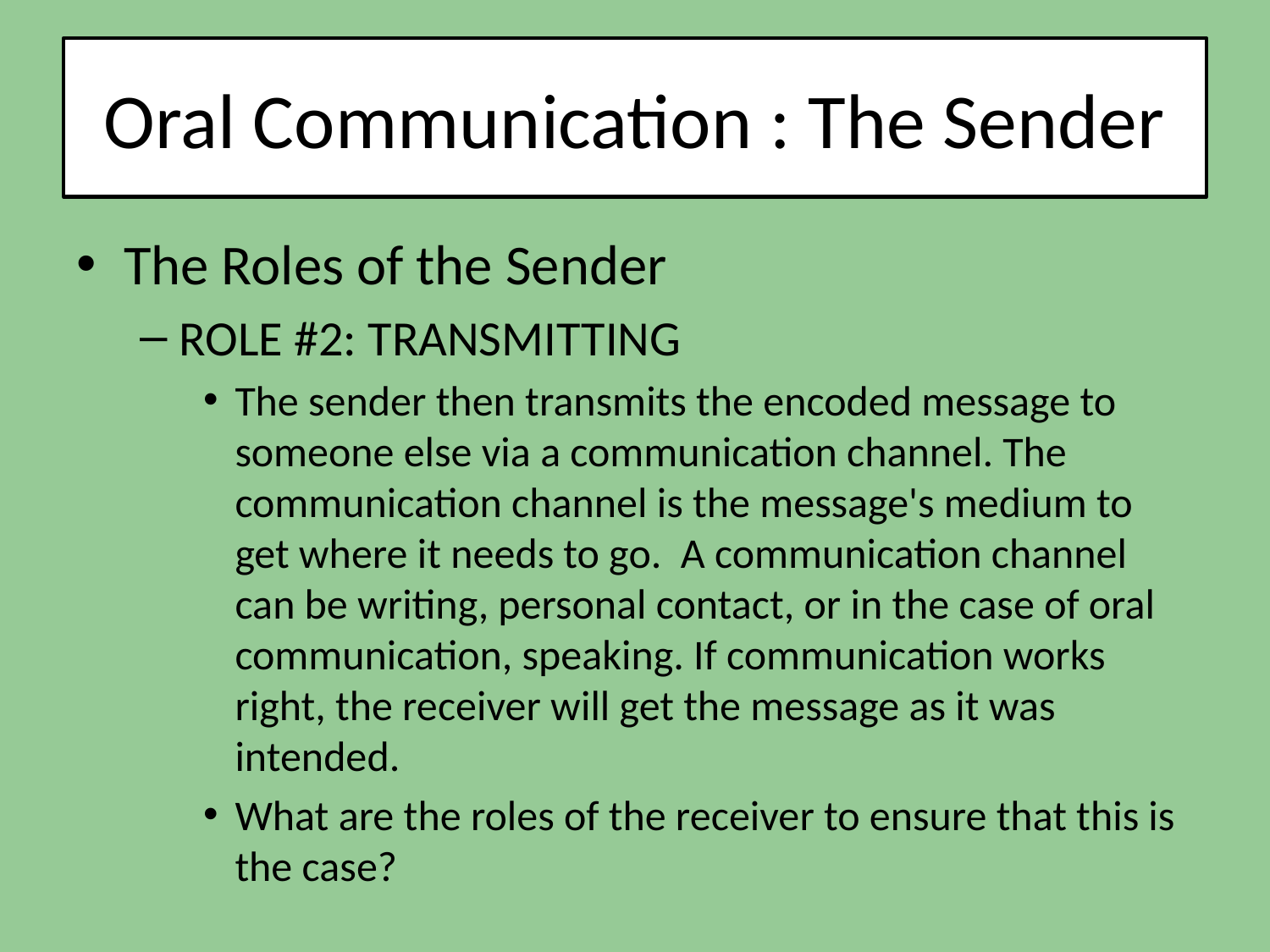

# Oral Communication : The Sender
The Roles of the Sender
ROLE #2: TRANSMITTING
The sender then transmits the encoded message to someone else via a communication channel. The communication channel is the message's medium to get where it needs to go.  A communication channel can be writing, personal contact, or in the case of oral communication, speaking. If communication works right, the receiver will get the message as it was intended.
What are the roles of the receiver to ensure that this is the case?